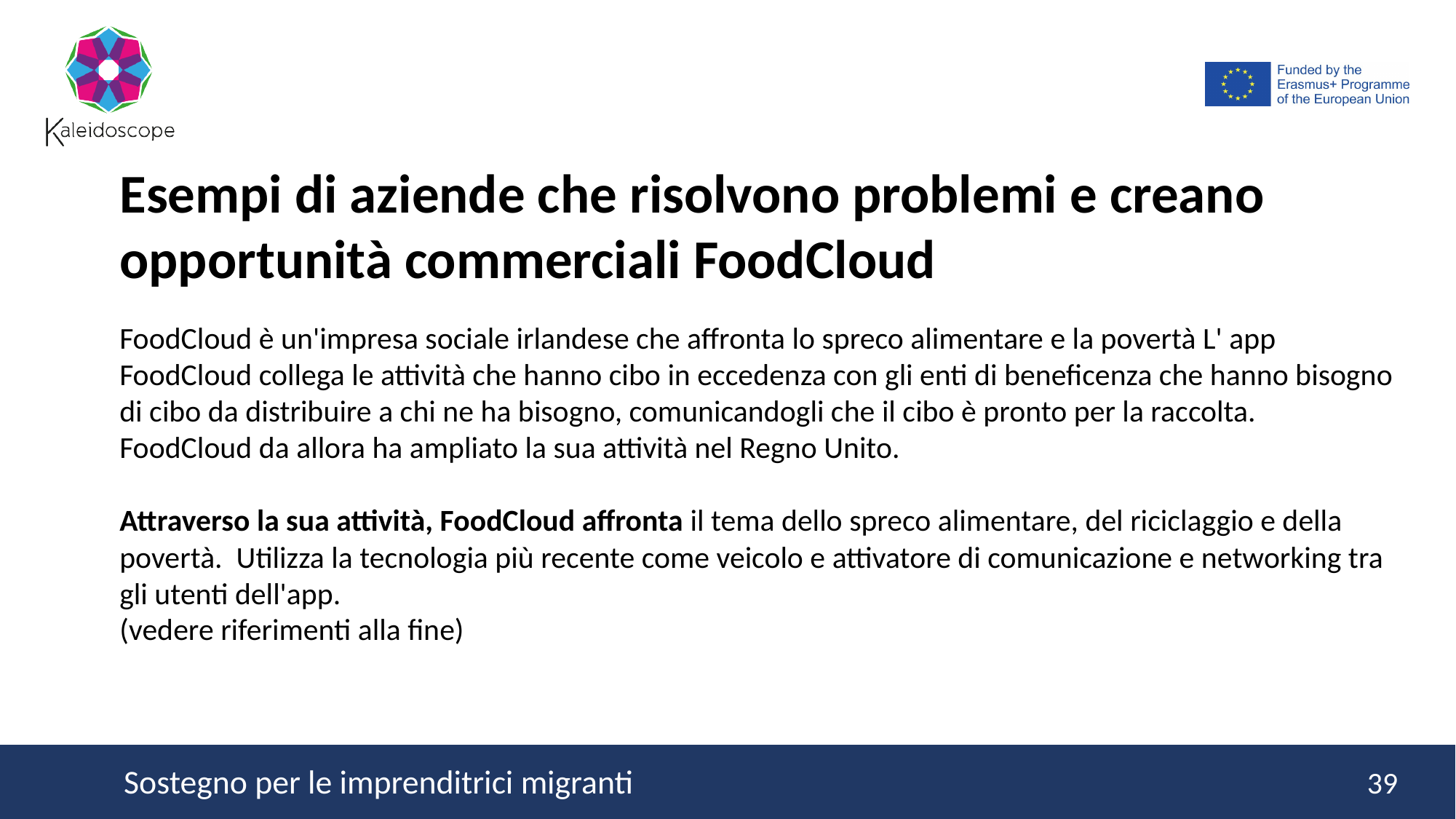

Esempi di aziende che risolvono problemi e creano opportunità commerciali FoodCloud
FoodCloud è un'impresa sociale irlandese che affronta lo spreco alimentare e la povertà L' app FoodCloud collega le attività che hanno cibo in eccedenza con gli enti di beneficenza che hanno bisogno di cibo da distribuire a chi ne ha bisogno, comunicandogli che il cibo è pronto per la raccolta.  FoodCloud da allora ha ampliato la sua attività nel Regno Unito.

Attraverso la sua attività, FoodCloud affronta il tema dello spreco alimentare, del riciclaggio e della povertà.  Utilizza la tecnologia più recente come veicolo e attivatore di comunicazione e networking tra gli utenti dell'app.
(vedere riferimenti alla fine)

39